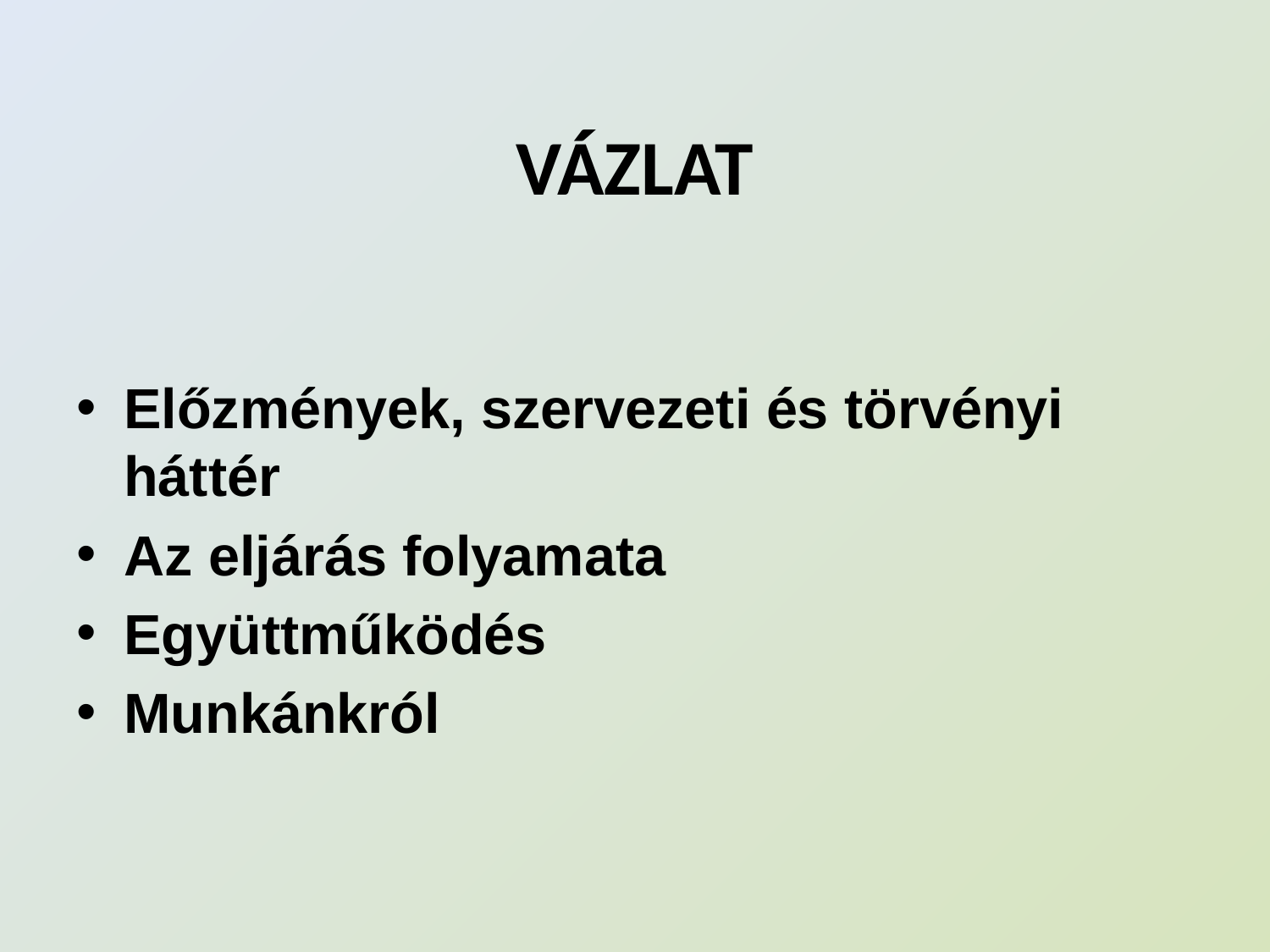

# VÁZLAT
Előzmények, szervezeti és törvényi háttér
Az eljárás folyamata
Együttműködés
Munkánkról